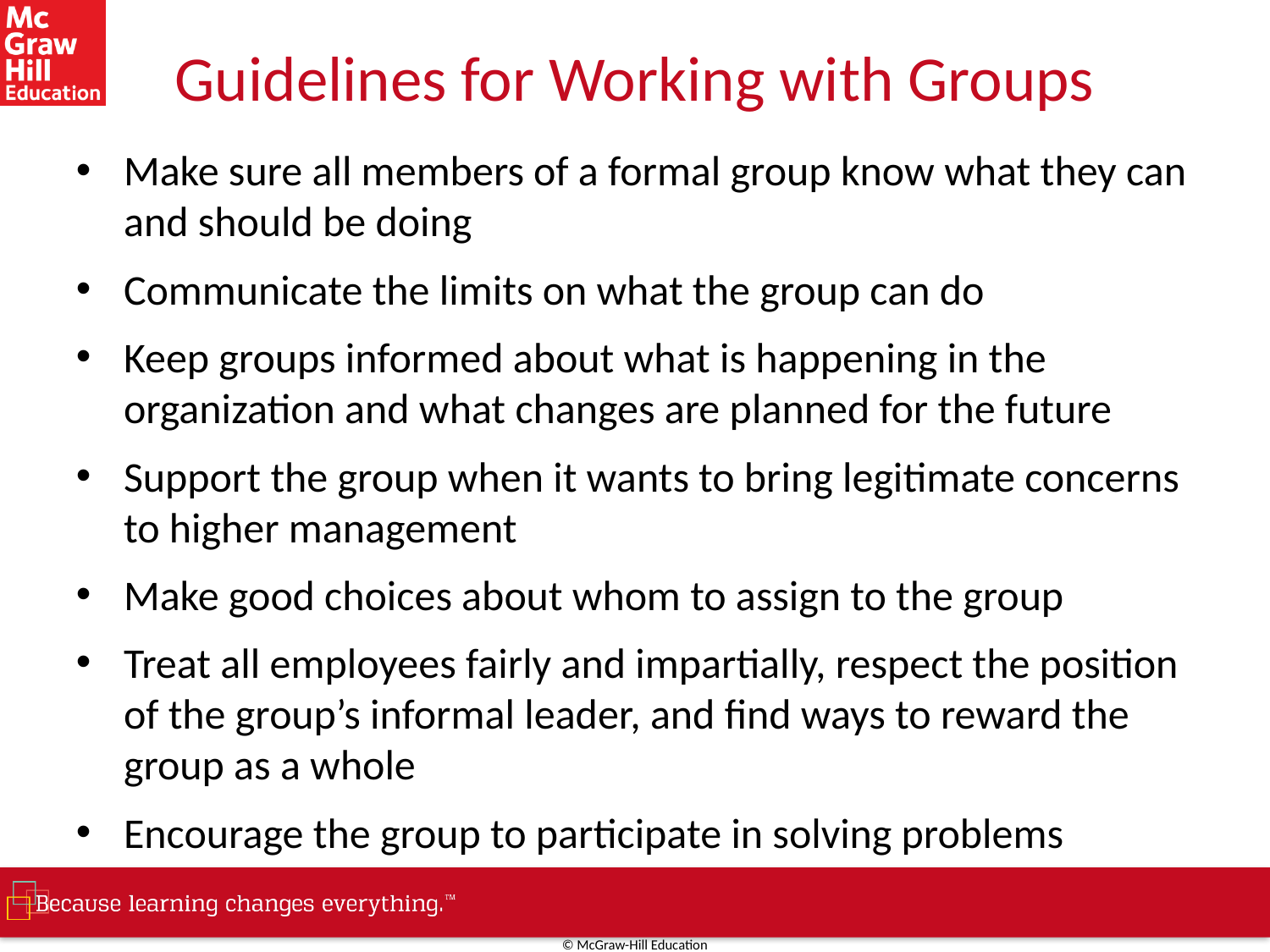

# Guidelines for Working with Groups
Make sure all members of a formal group know what they can and should be doing
Communicate the limits on what the group can do
Keep groups informed about what is happening in the organization and what changes are planned for the future
Support the group when it wants to bring legitimate concerns to higher management
Make good choices about whom to assign to the group
Treat all employees fairly and impartially, respect the position of the group’s informal leader, and find ways to reward the group as a whole
Encourage the group to participate in solving problems